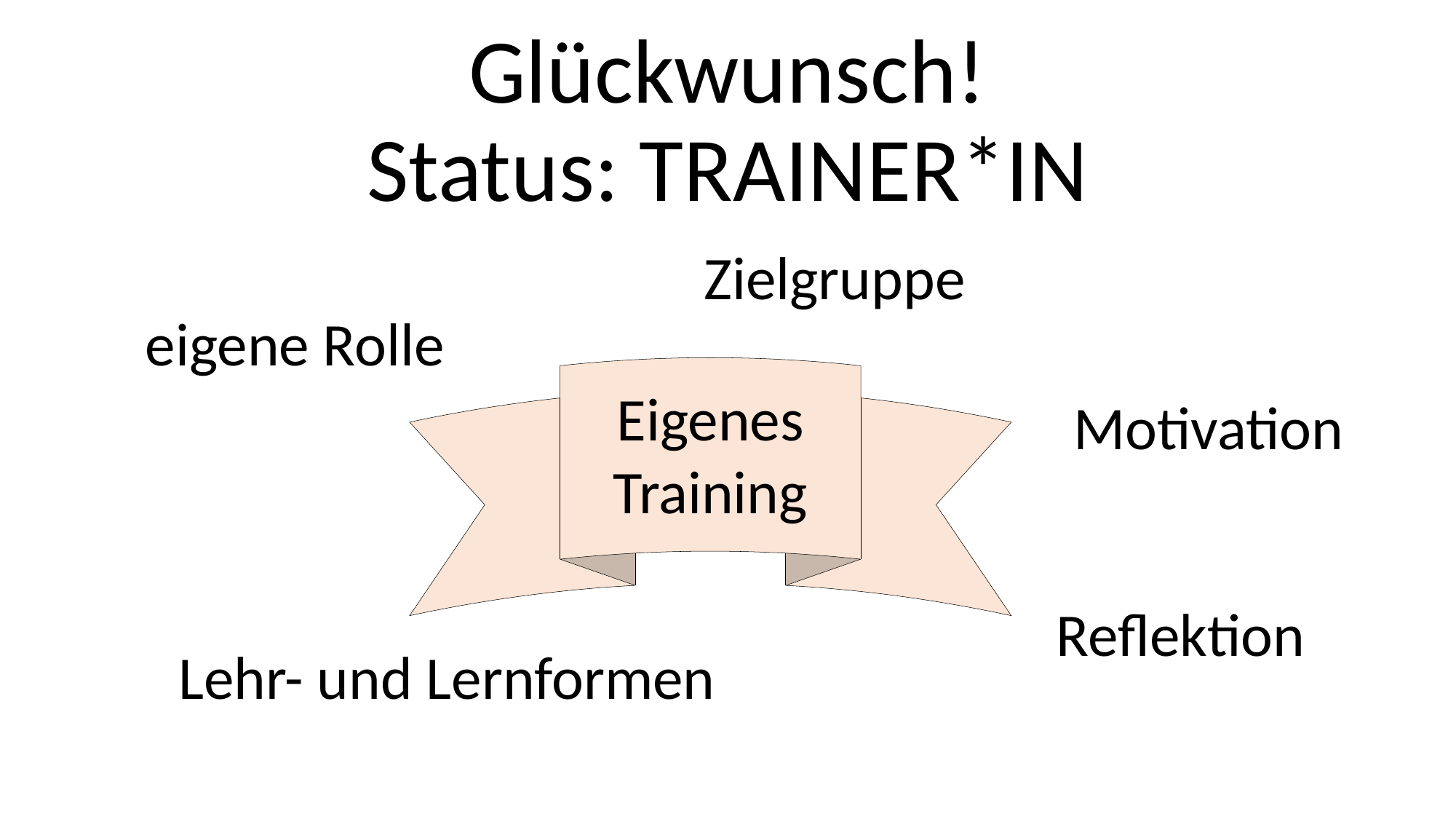

# Glückwunsch! Status: TRAINER*IN
Zielgruppe
eigene Rolle

Eigenes Training
Motivation

Reflektion
Lehr- und Lernformen